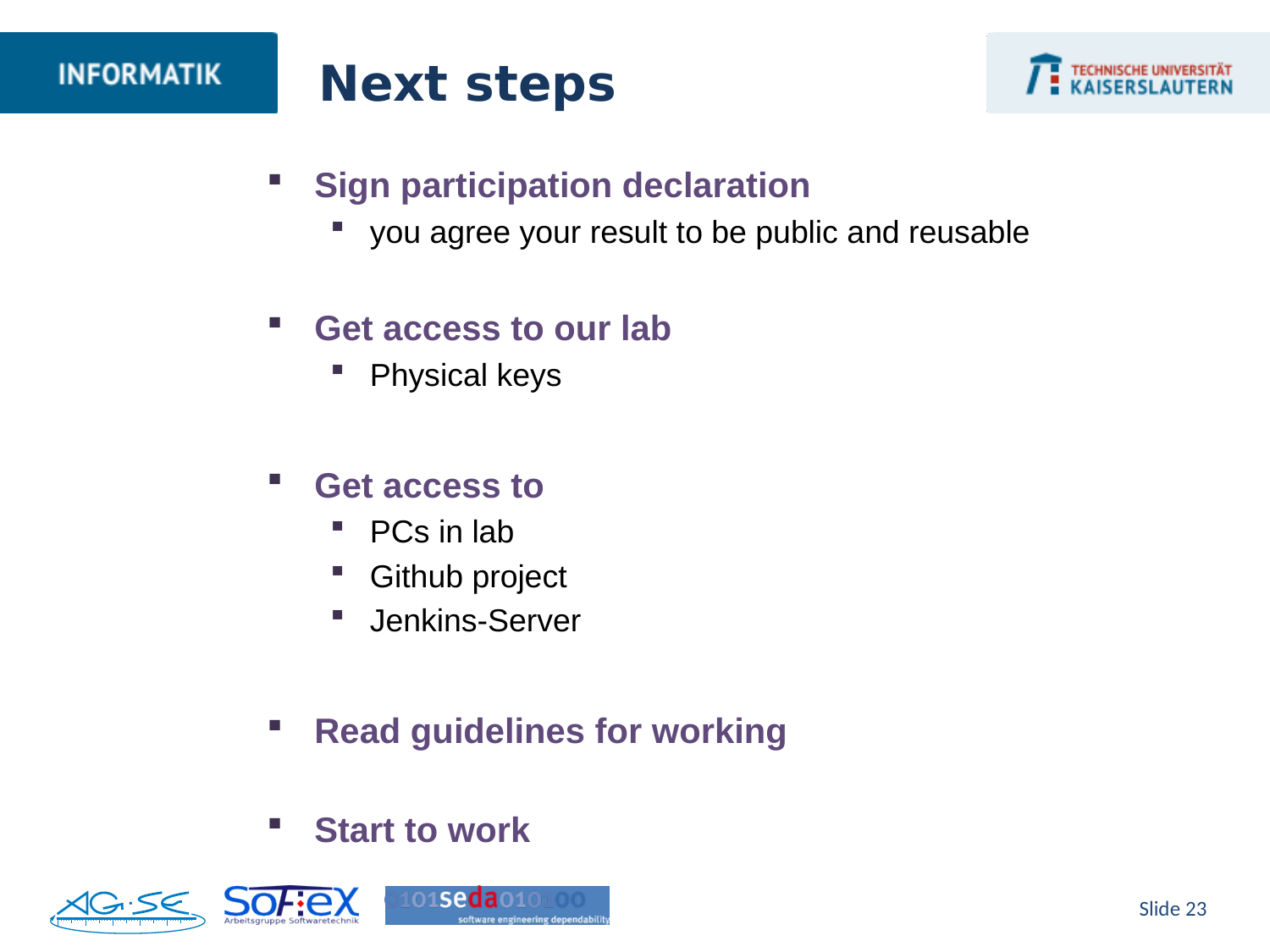

# Next steps
Sign participation declaration
you agree your result to be public and reusable

Get access to our lab
Physical keys

Get access to
PCs in lab
Github project
Jenkins-Server

Read guidelines for working

Start to work